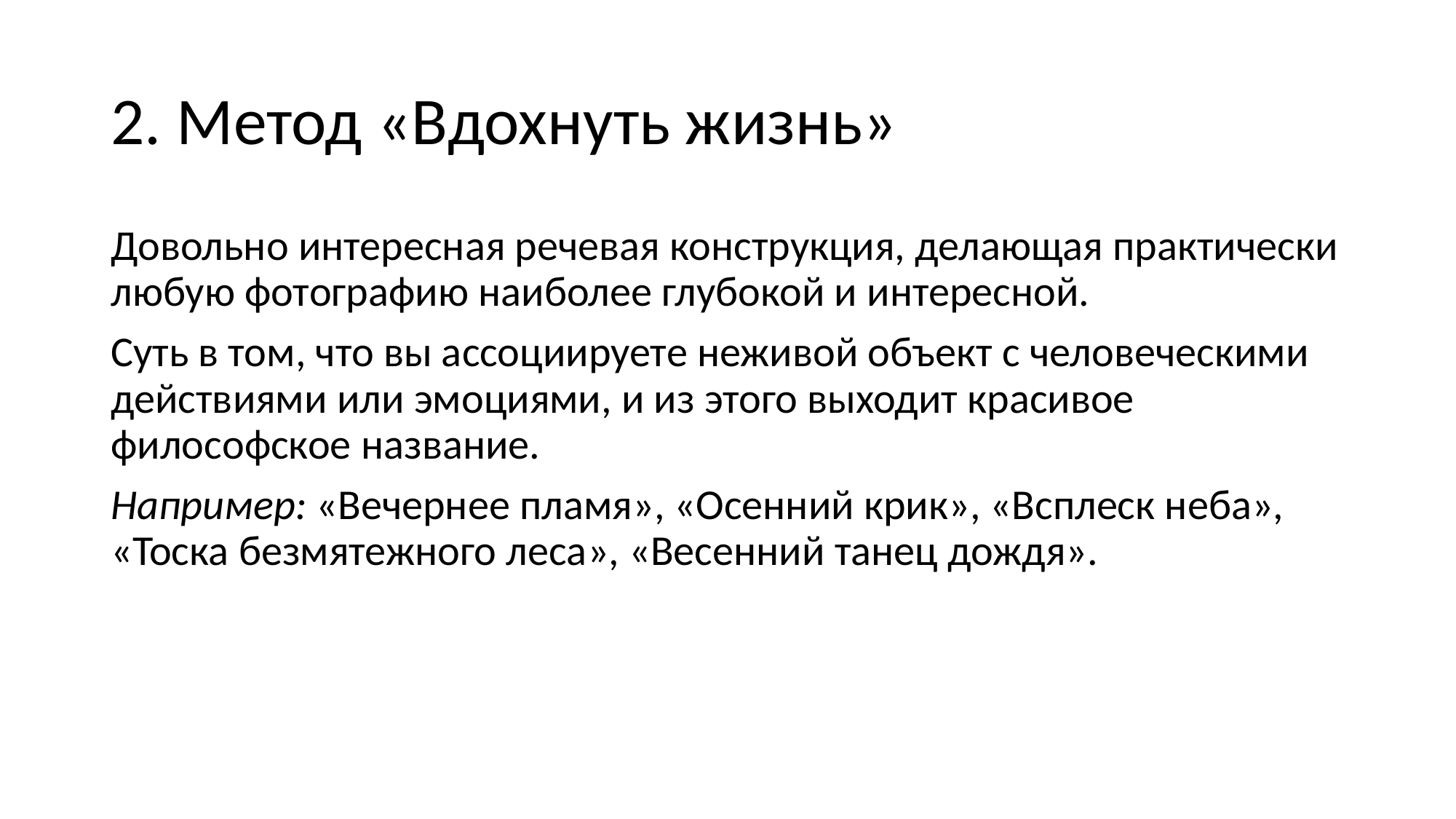

# 2. Метод «Вдохнуть жизнь»
Довольно интересная речевая конструкция, делающая практически любую фотографию наиболее глубокой и интересной.
Суть в том, что вы ассоциируете неживой объект с человеческими действиями или эмоциями, и из этого выходит красивое философское название.
Например: «Вечернее пламя», «Осенний крик», «Всплеск неба», «Тоска безмятежного леса», «Весенний танец дождя».